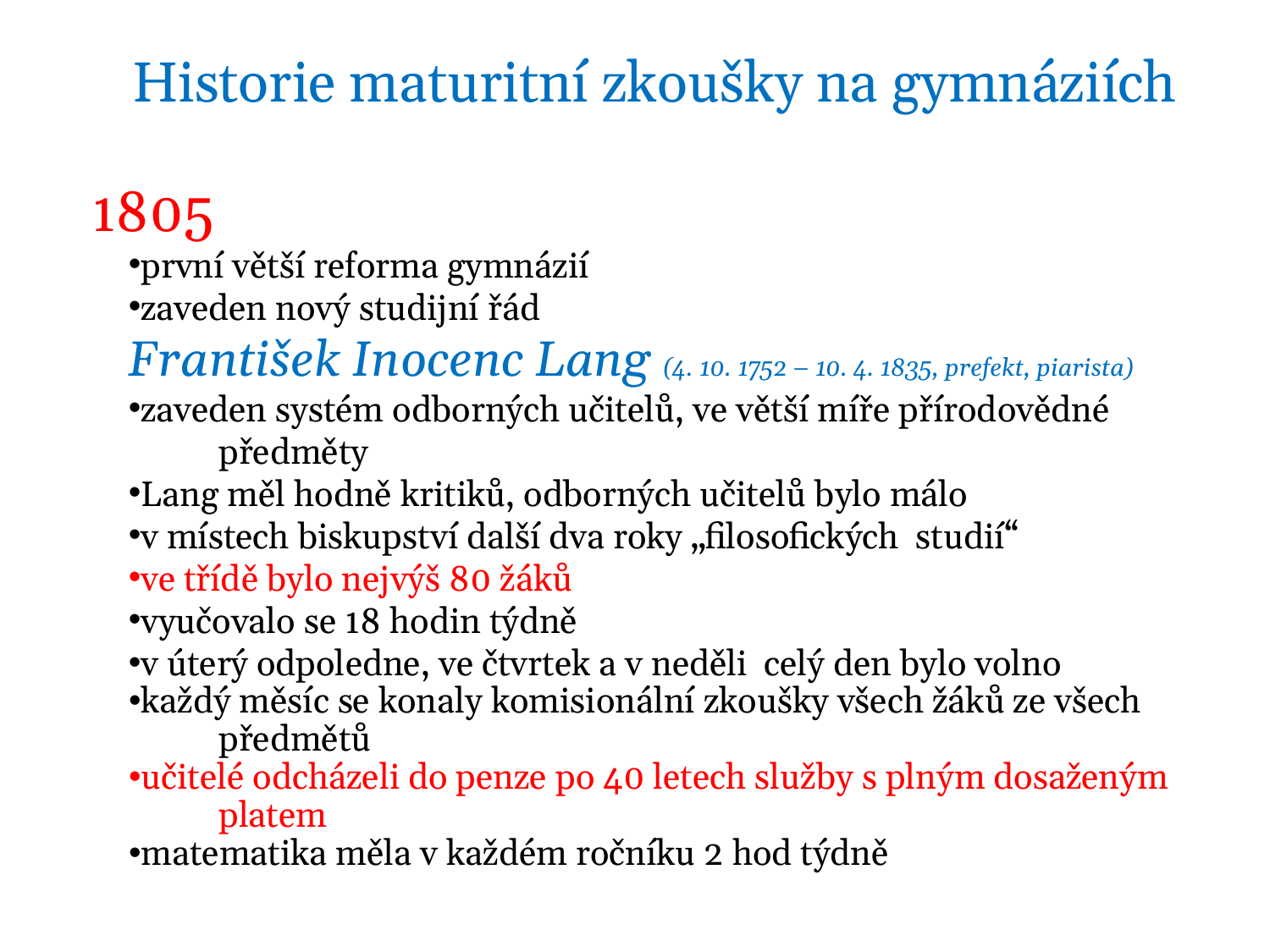

Historie maturitní zkoušky na gymnáziích
1805
první větší reforma gymnázií
zaveden nový studijní řád
František Inocenc Lang (4. 10. 1752 – 10. 4. 1835, prefekt, piarista)
zaveden systém odborných učitelů, ve větší míře přírodovědné      	předměty
Lang měl hodně kritiků, odborných učitelů bylo málo
v místech biskupství další dva roky „filosofických  studií“
ve třídě bylo nejvýš 80 žáků
vyučovalo se 18 hodin týdně
v úterý odpoledne, ve čtvrtek a v neděli  celý den bylo volno
každý měsíc se konaly komisionální zkoušky všech žáků ze všech          	předmětů
učitelé odcházeli do penze po 40 letech služby s plným dosaženým       	platem
matematika měla v každém ročníku 2 hod týdně